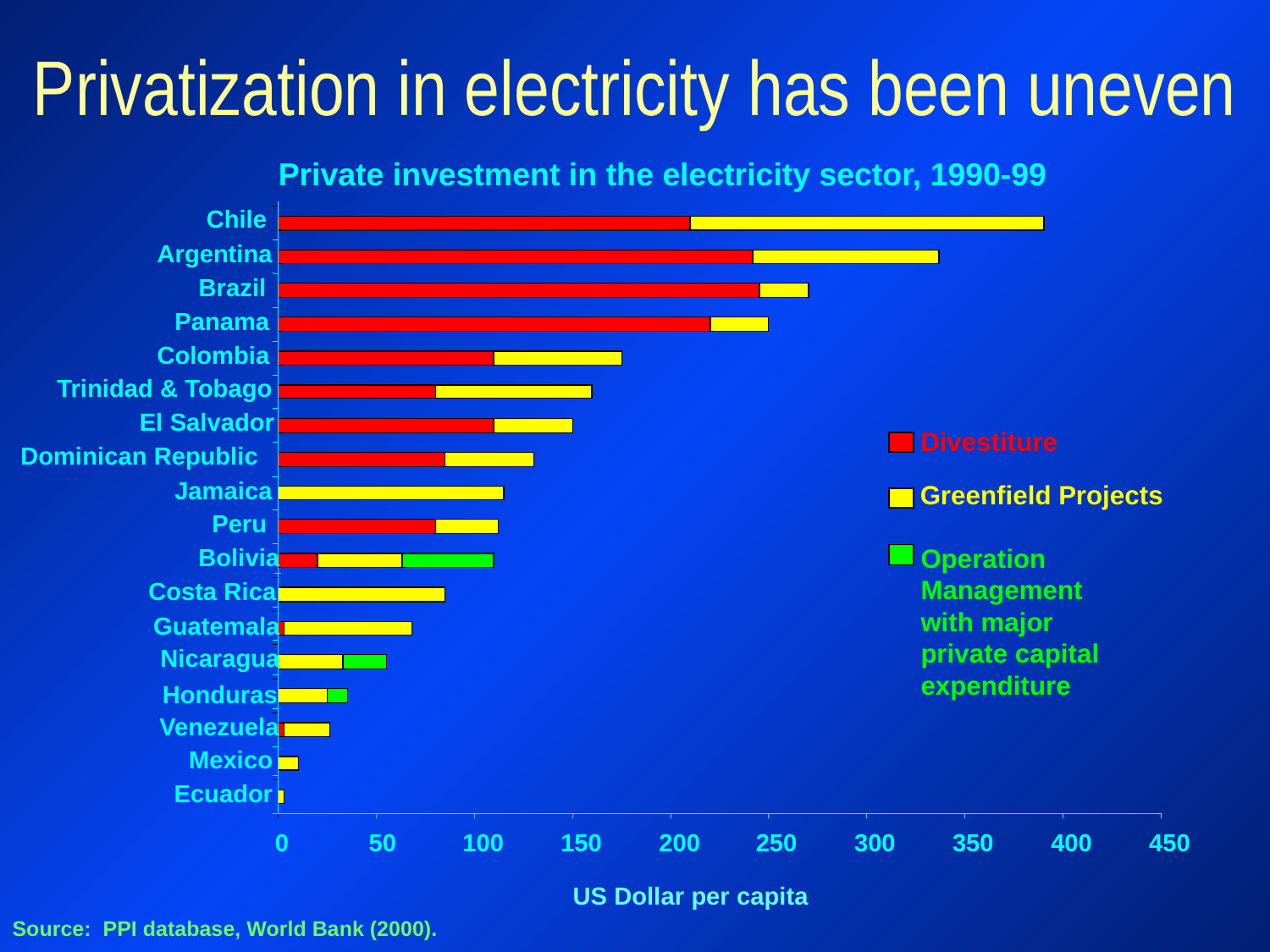

# Privatization in electricity has been uneven
Private investment in the electricity sector, 1990-99

            Chile

         Argentina

           Brazil

          Panama

         Colombia

  Trinidad & Tobago

        El Salvador

Divestiture

Dominican Republic

          Jamaica

Greenfield Projects

             Peru

Operation Management with major private capital expenditure
           Bolivia

         Costa Rica

          Guatemala

           Nicaragua

          Honduras

         Venezuela

           Mexico

          Ecuador

0
50
100
150
200
250
300
350
400
450
US Dollar per capita
Source:  PPI database, World Bank (2000).